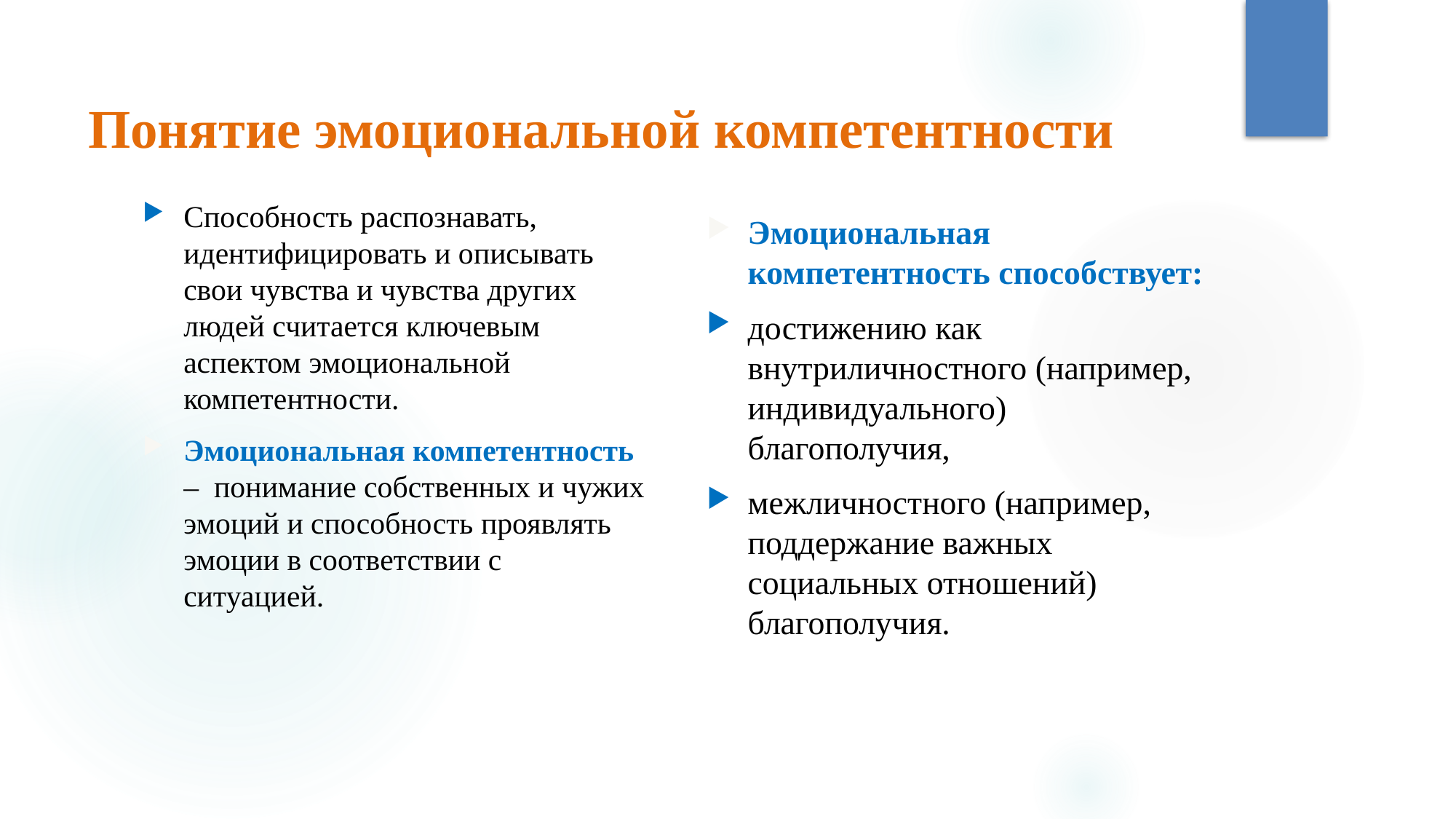

# Понятие эмоциональной компетентности
Способность распознавать, идентифицировать и описывать свои чувства и чувства других людей считается ключевым аспектом эмоциональной компетентности.
Эмоциональная компетентность –  понимание собственных и чужих эмоций и способность проявлять эмоции в соответствии с ситуацией.
Эмоциональная компетентность способствует:
достижению как внутриличностного (например, индивидуального) благополучия,
межличностного (например, поддержание важных социальных отношений) благополучия.